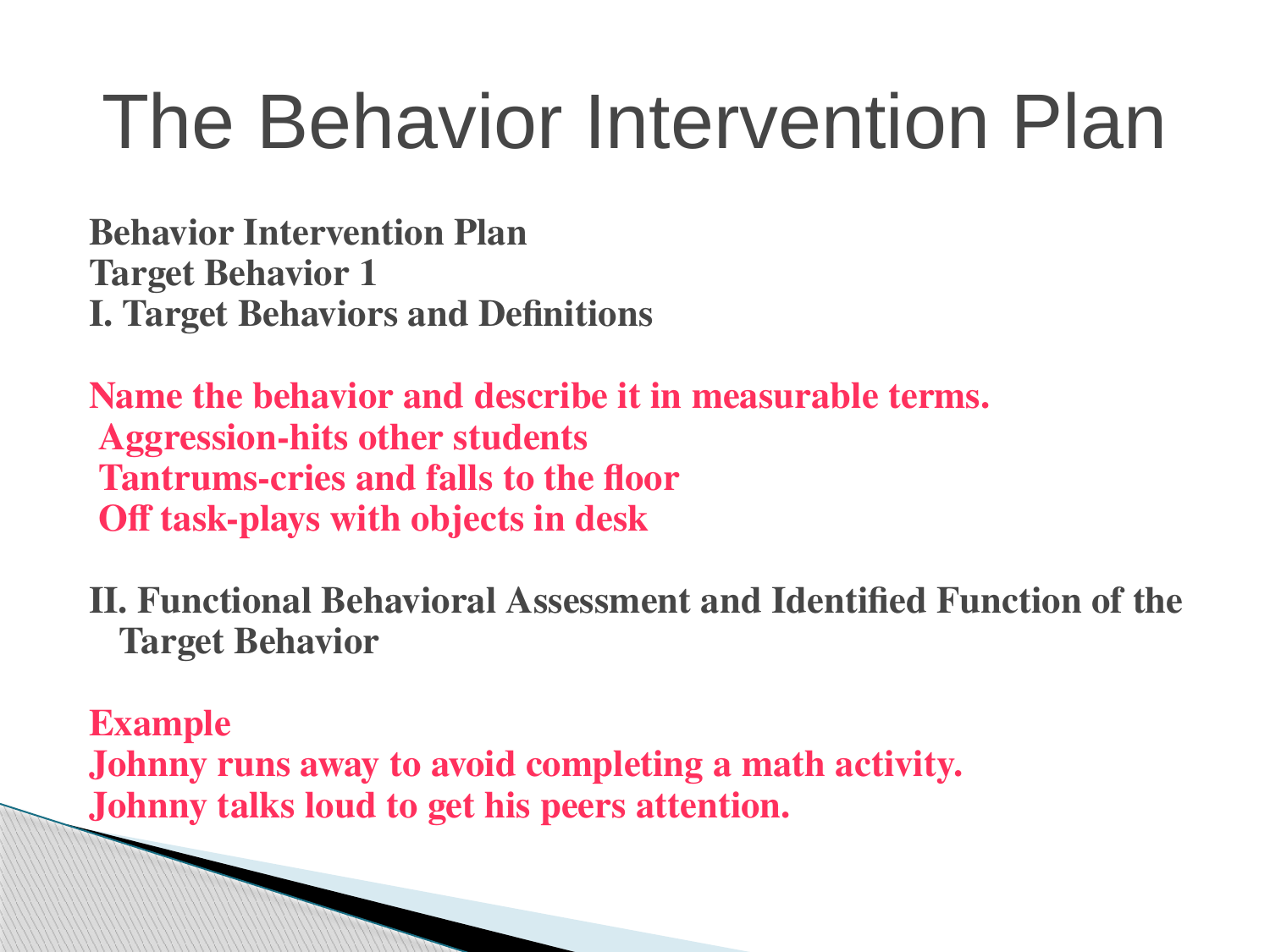

# The Behavior Intervention Plan
Behavior Intervention Plan
Target Behavior 1
I. Target Behaviors and Definitions

Name the behavior and describe it in measurable terms.
 Aggression-hits other students
 Tantrums-cries and falls to the floor
 Off task-plays with objects in desk

II. Functional Behavioral Assessment and Identified Function of the Target Behavior

Example
Johnny runs away to avoid completing a math activity.
Johnny talks loud to get his peers attention.